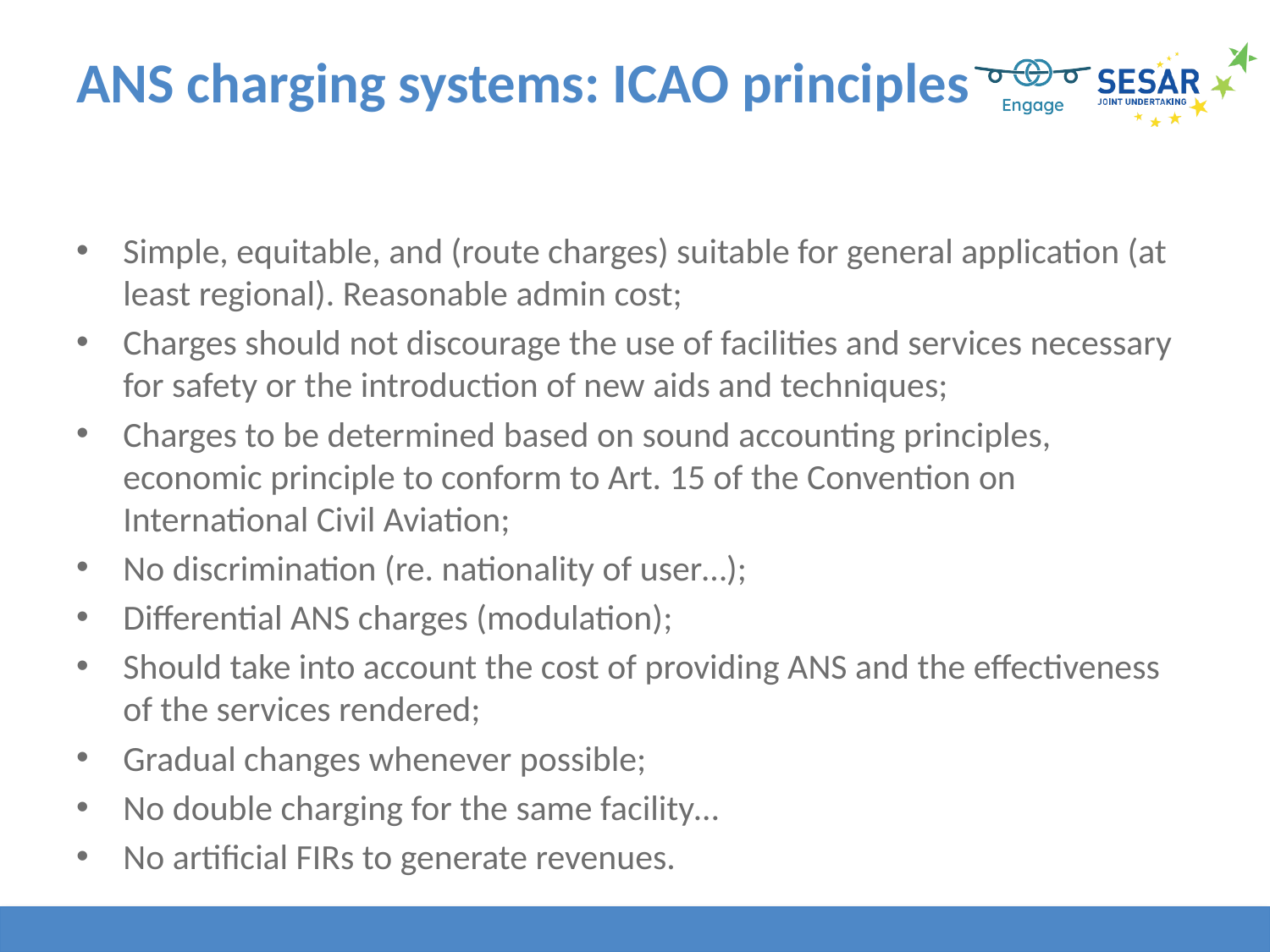

# ANS charging systems: ICAO principles
Simple, equitable, and (route charges) suitable for general application (at least regional). Reasonable admin cost;
Charges should not discourage the use of facilities and services necessary for safety or the introduction of new aids and techniques;
Charges to be determined based on sound accounting principles, economic principle to conform to Art. 15 of the Convention on International Civil Aviation;
No discrimination (re. nationality of user…);
Differential ANS charges (modulation);
Should take into account the cost of providing ANS and the effectiveness of the services rendered;
Gradual changes whenever possible;
No double charging for the same facility…
No artificial FIRs to generate revenues.